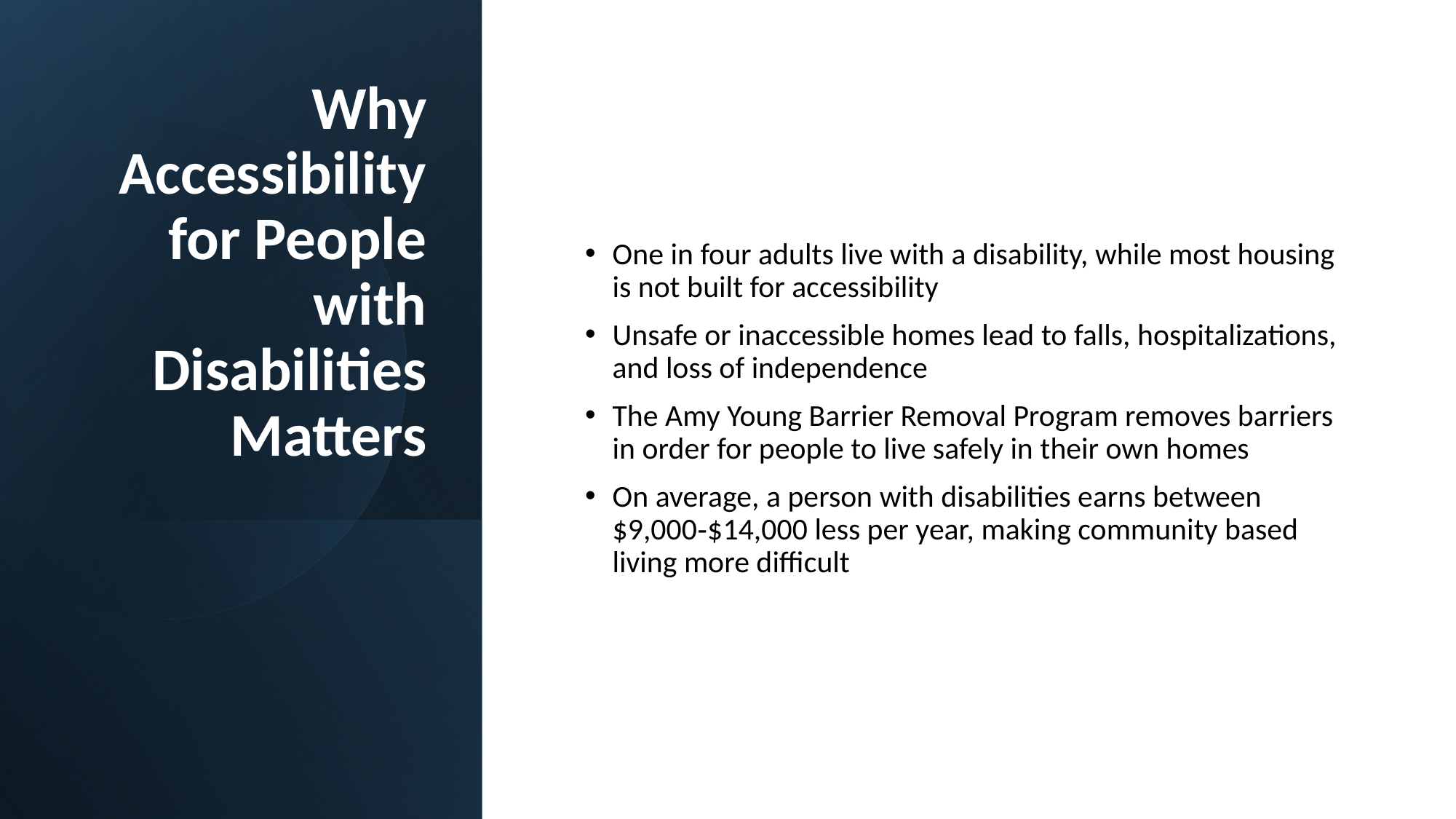

# Why Accessibility for People with Disabilities Matters
One in four adults live with a disability, while most housing is not built for accessibility
Unsafe or inaccessible homes lead to falls, hospitalizations, and loss of independence
The Amy Young Barrier Removal Program removes barriers in order for people to live safely in their own homes
On average, a person with disabilities earns between $9,000‑$14,000 less per year, making community based living more difficult